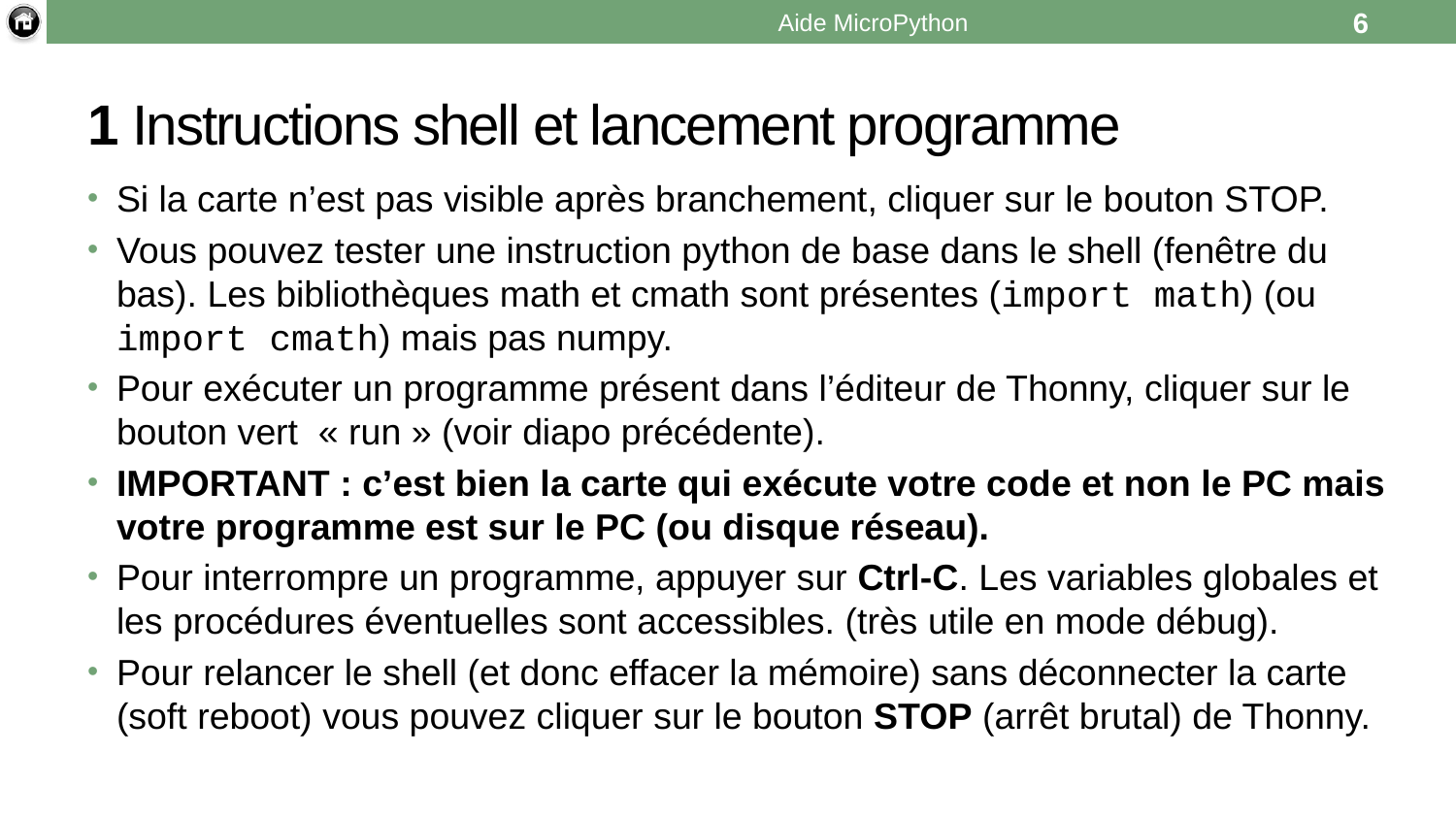

Aide MicroPython
6
# 1 Instructions shell et lancement programme
Si la carte n’est pas visible après branchement, cliquer sur le bouton STOP.
Vous pouvez tester une instruction python de base dans le shell (fenêtre du bas). Les bibliothèques math et cmath sont présentes (import math) (ou import cmath) mais pas numpy.
Pour exécuter un programme présent dans l’éditeur de Thonny, cliquer sur le bouton vert  « run » (voir diapo précédente).
IMPORTANT : c’est bien la carte qui exécute votre code et non le PC mais votre programme est sur le PC (ou disque réseau).
Pour interrompre un programme, appuyer sur Ctrl-C. Les variables globales et les procédures éventuelles sont accessibles. (très utile en mode débug).
Pour relancer le shell (et donc effacer la mémoire) sans déconnecter la carte (soft reboot) vous pouvez cliquer sur le bouton STOP (arrêt brutal) de Thonny.